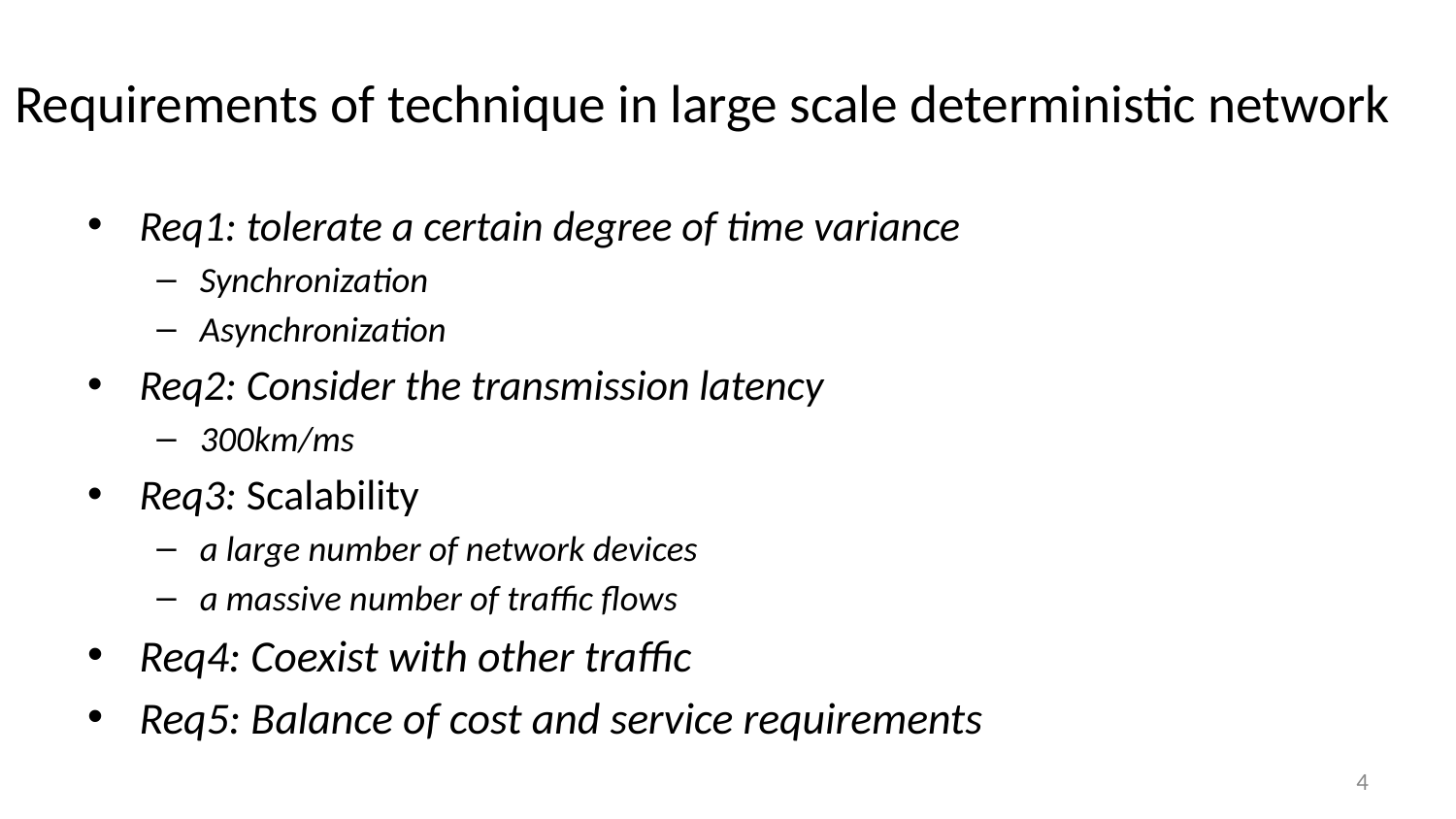

# Requirements of technique in large scale deterministic network
Req1: tolerate a certain degree of time variance
Synchronization
Asynchronization
Req2: Consider the transmission latency
300km/ms
Req3: Scalability
a large number of network devices
a massive number of traffic flows
Req4: Coexist with other traffic
Req5: Balance of cost and service requirements
4